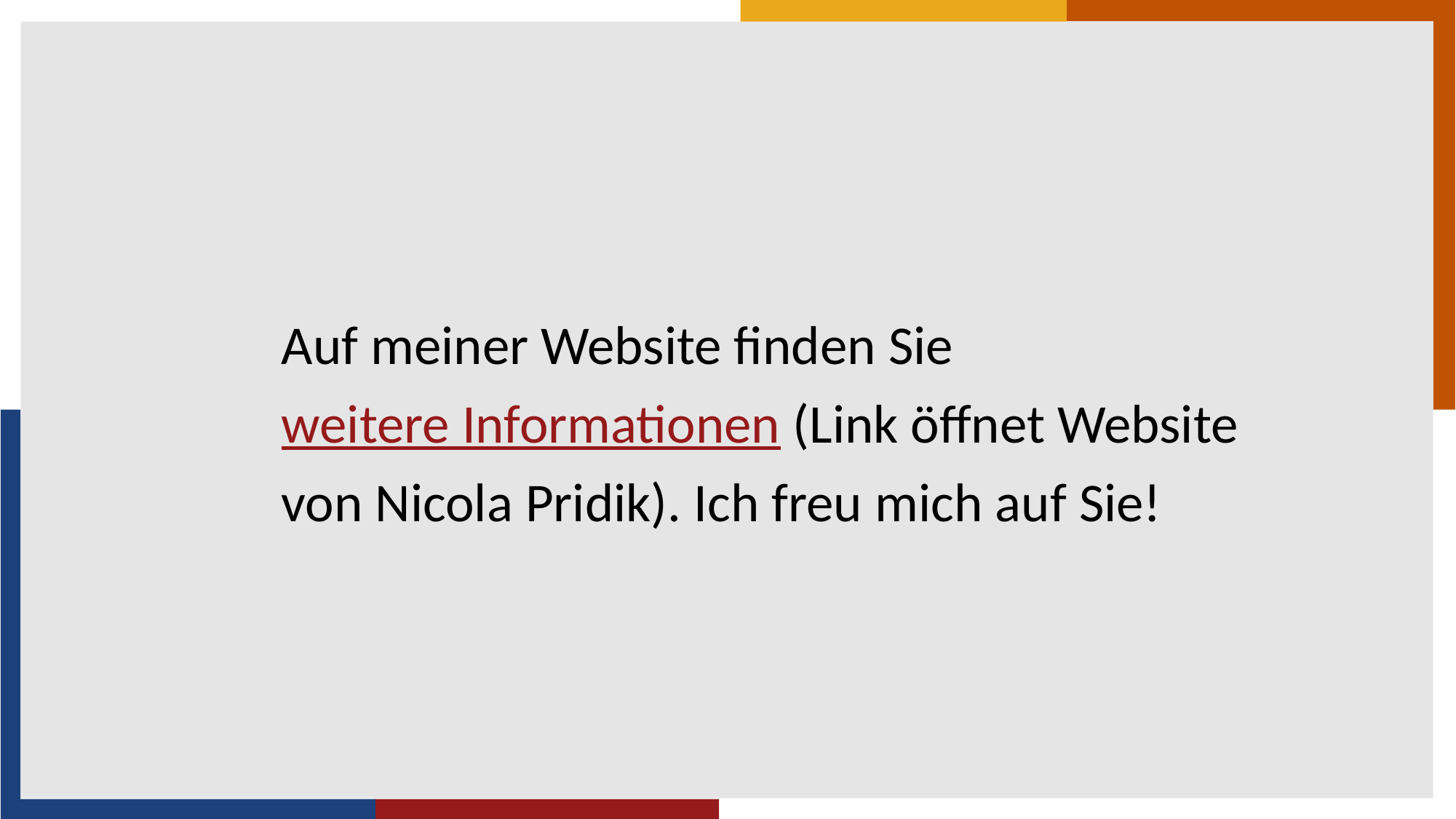

# Verweis auf die Website von Nicola Pridik
Auf meiner Website finden Sie weitere Informationen (Link öffnet Website von Nicola Pridik). Ich freu mich auf Sie!